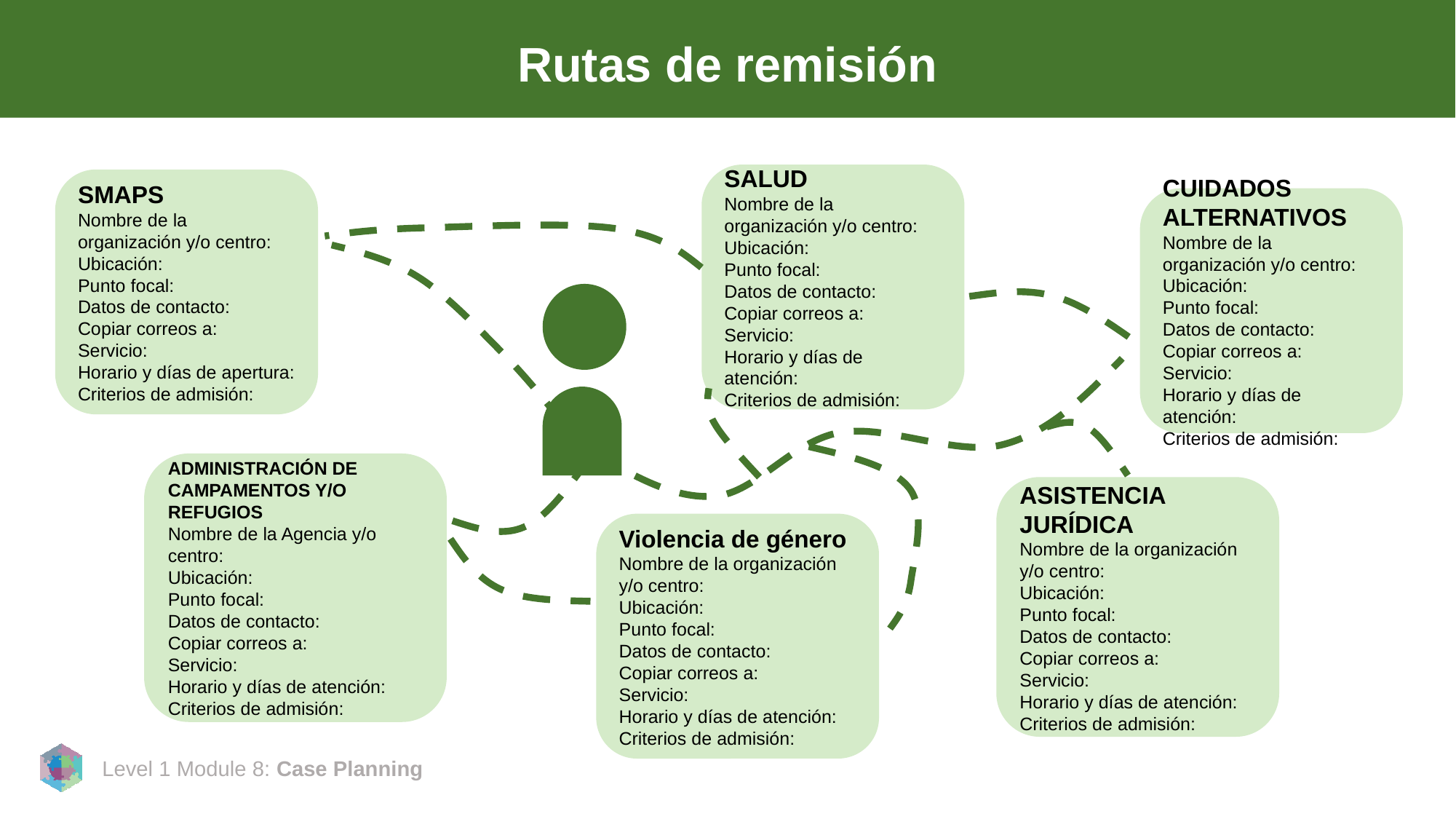

# Rutas de remisión

SALUD
Nombre de la organización y/o centro:
Ubicación:
Punto focal:
Datos de contacto:
Copiar correos a:
Servicio:
Horario y días de atención:
Criterios de admisión:
SMAPS
Nombre de la organización y/o centro:
Ubicación:
Punto focal:
Datos de contacto:
Copiar correos a:
Servicio:
Horario y días de apertura:
Criterios de admisión:
CUIDADOS ALTERNATIVOS
Nombre de la organización y/o centro:
Ubicación:
Punto focal:
Datos de contacto:
Copiar correos a:
Servicio:
Horario y días de atención:
Criterios de admisión:

ADMINISTRACIÓN DE CAMPAMENTOS Y/O REFUGIOS
Nombre de la Agencia y/o centro:
Ubicación:
Punto focal:
Datos de contacto:
Copiar correos a:
Servicio:
Horario y días de atención:
Criterios de admisión:

ASISTENCIA JURÍDICA
Nombre de la organización y/o centro:
Ubicación:
Punto focal:
Datos de contacto:
Copiar correos a:
Servicio:
Horario y días de atención:
Criterios de admisión:
Violencia de género
Nombre de la organización y/o centro:
Ubicación:
Punto focal:
Datos de contacto:
Copiar correos a:
Servicio:
Horario y días de atención:
Criterios de admisión: